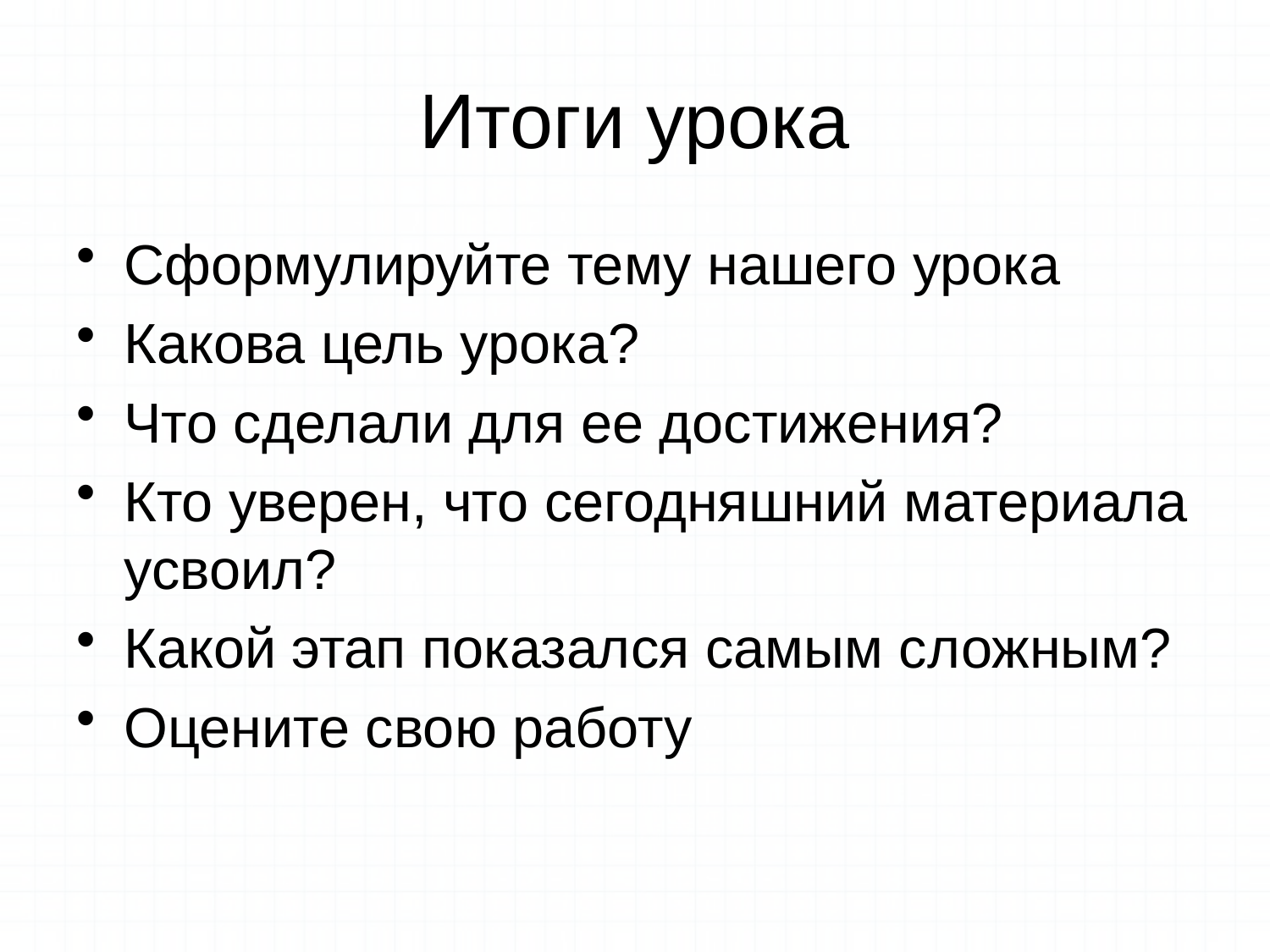

# Итоги урока
Сформулируйте тему нашего урока
Какова цель урока?
Что сделали для ее достижения?
Кто уверен, что сегодняшний материала усвоил?
Какой этап показался самым сложным?
Оцените свою работу